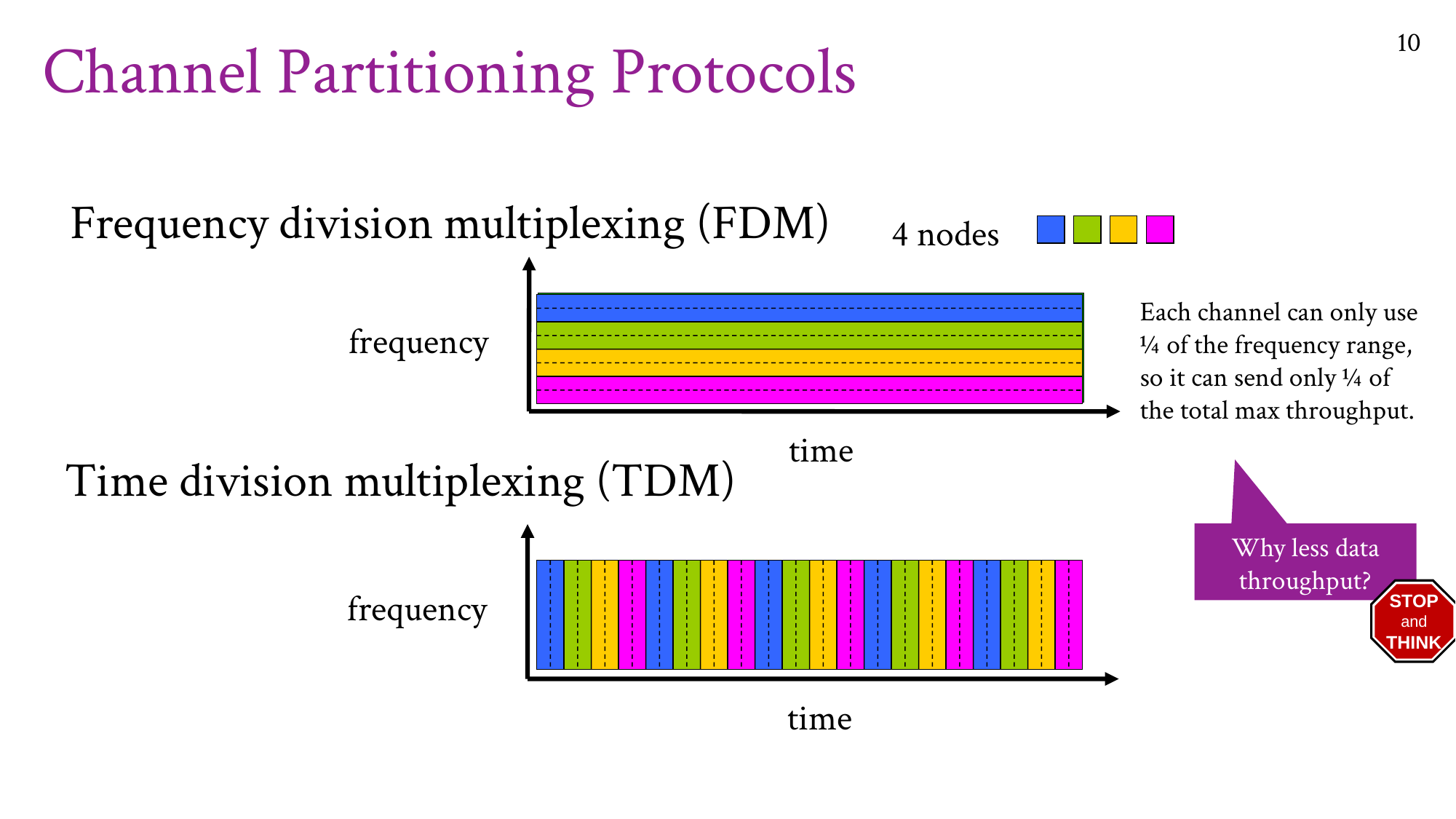

# Channel Partitioning Protocols
Frequency division multiplexing (FDM)

frequency

time
4 nodes

Time division multiplexing (TDM)

frequency

time

Each channel can only use ¼ of the frequency range, so it can send only ¼ of the total max throughput.
Why less data throughput?

STOP
and
THINK